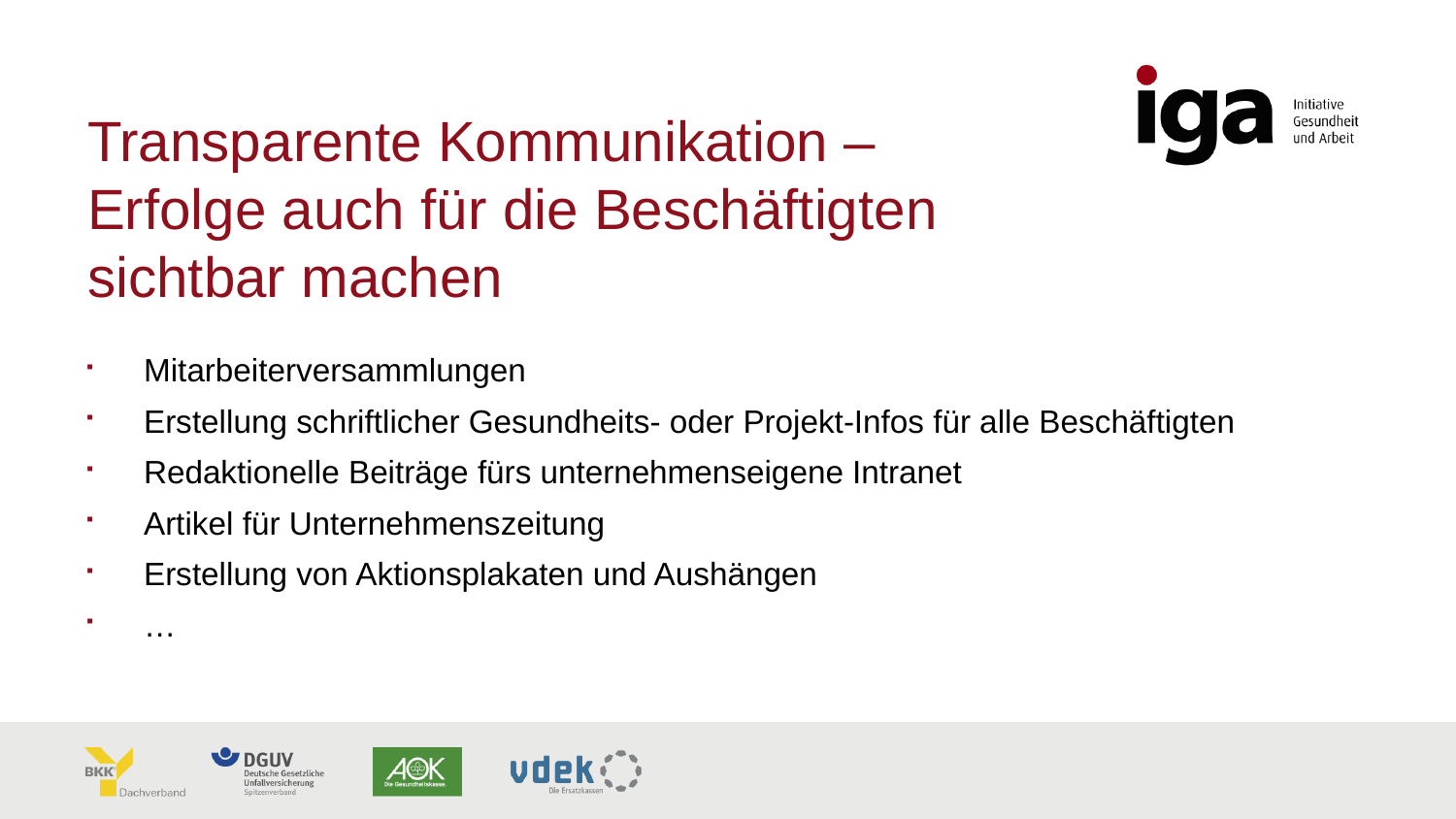

# Transparente Kommunikation – Erfolge auch für die Beschäftigten sichtbar machen
Mitarbeiterversammlungen
Erstellung schriftlicher Gesundheits- oder Projekt-Infos für alle Beschäftigten
Redaktionelle Beiträge fürs unternehmenseigene Intranet
Artikel für Unternehmenszeitung
Erstellung von Aktionsplakaten und Aushängen
…